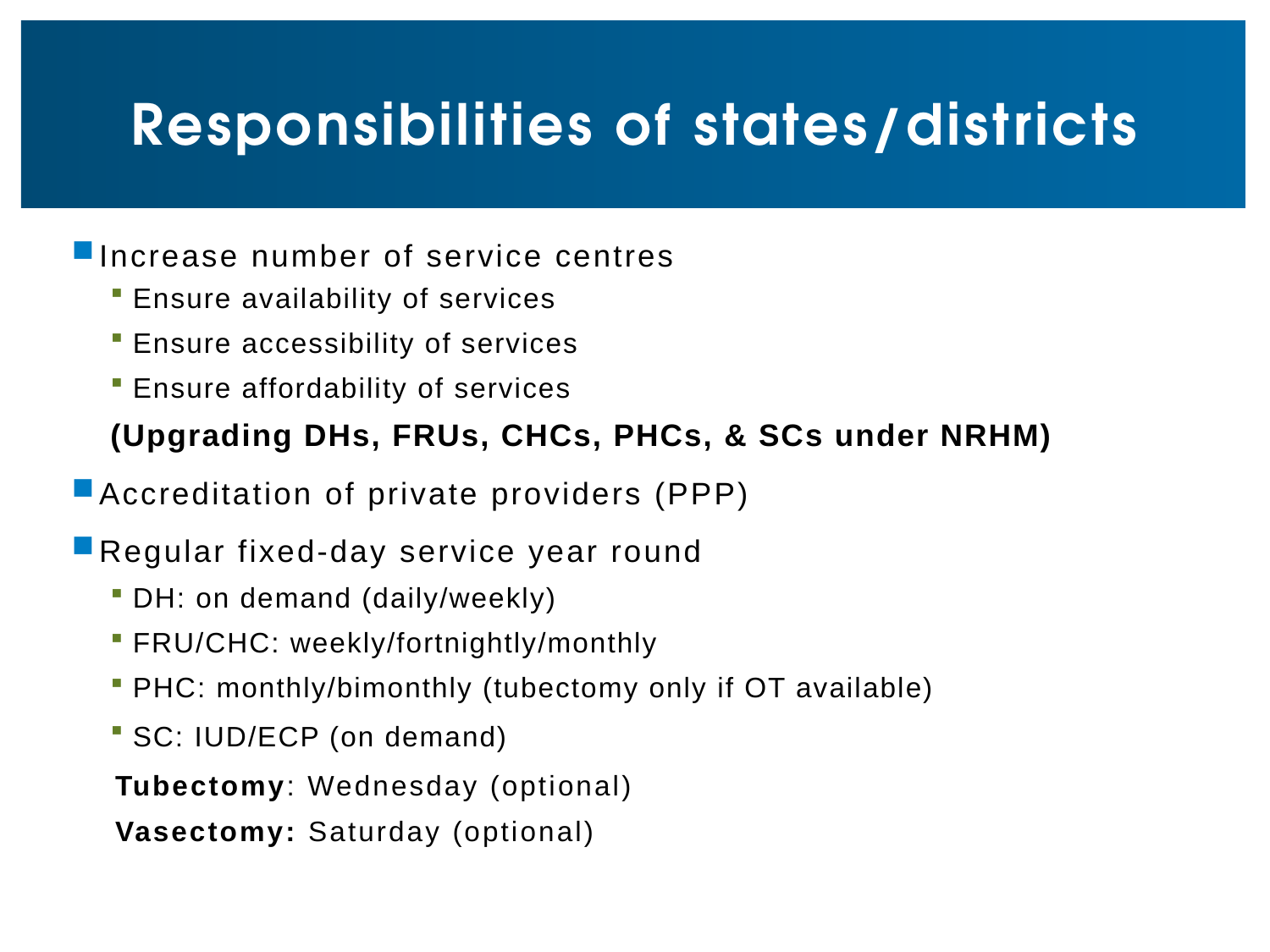

# Responsibilities of states/districts
Increase number of service centres
Ensure availability of services
Ensure accessibility of services
Ensure affordability of services
	(Upgrading DHs, FRUs, CHCs, PHCs, & SCs under NRHM)
Accreditation of private providers (PPP)
Regular fixed-day service year round
DH: on demand (daily/weekly)
FRU/CHC: weekly/fortnightly/monthly
PHC: monthly/bimonthly (tubectomy only if OT available)
SC: IUD/ECP (on demand)
	Tubectomy: Wednesday (optional)
	Vasectomy: Saturday (optional)